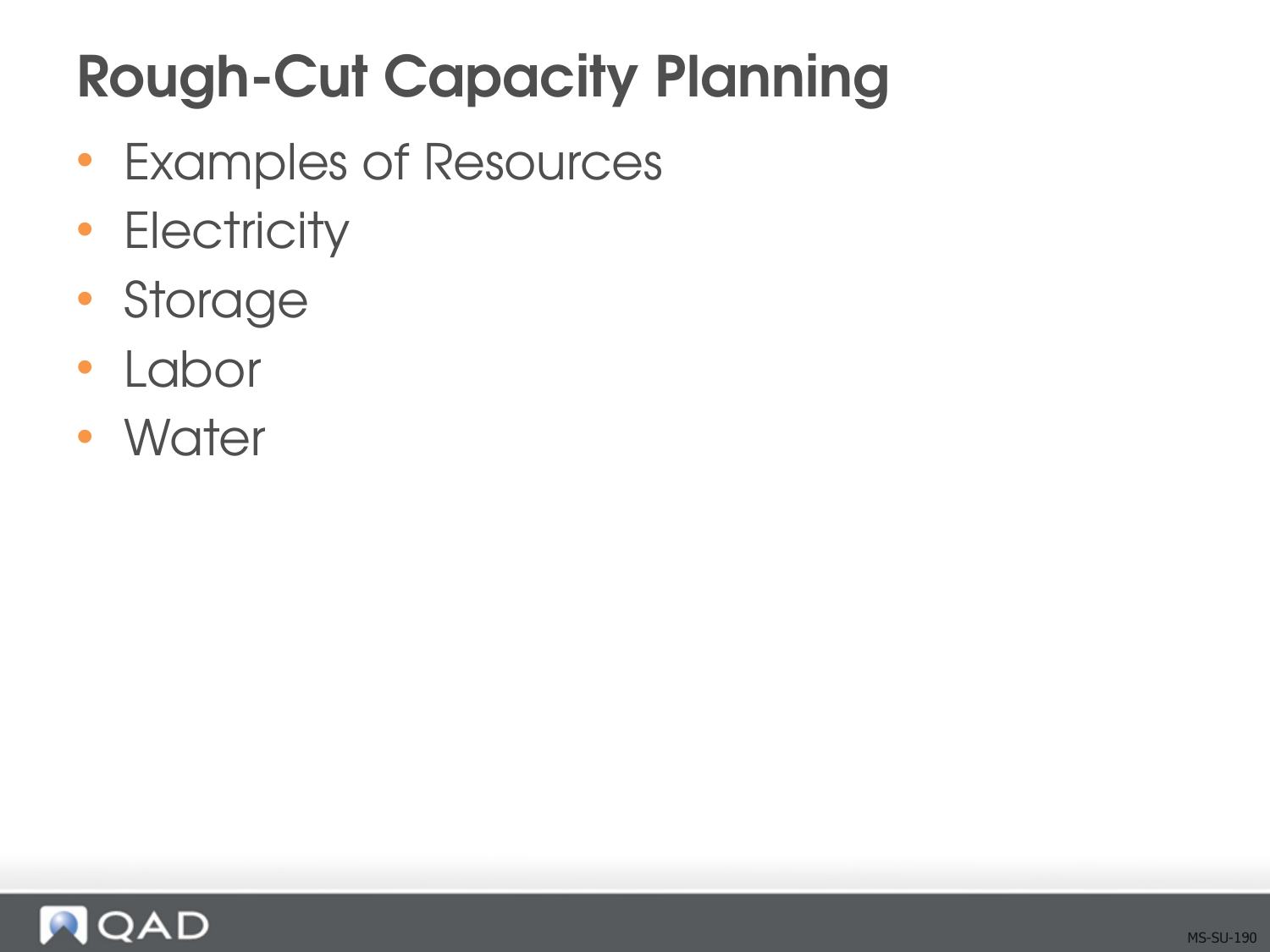

# Rough-Cut Capacity Planning
Examples of Resources
Electricity
Storage
Labor
Water
MS-SU-190